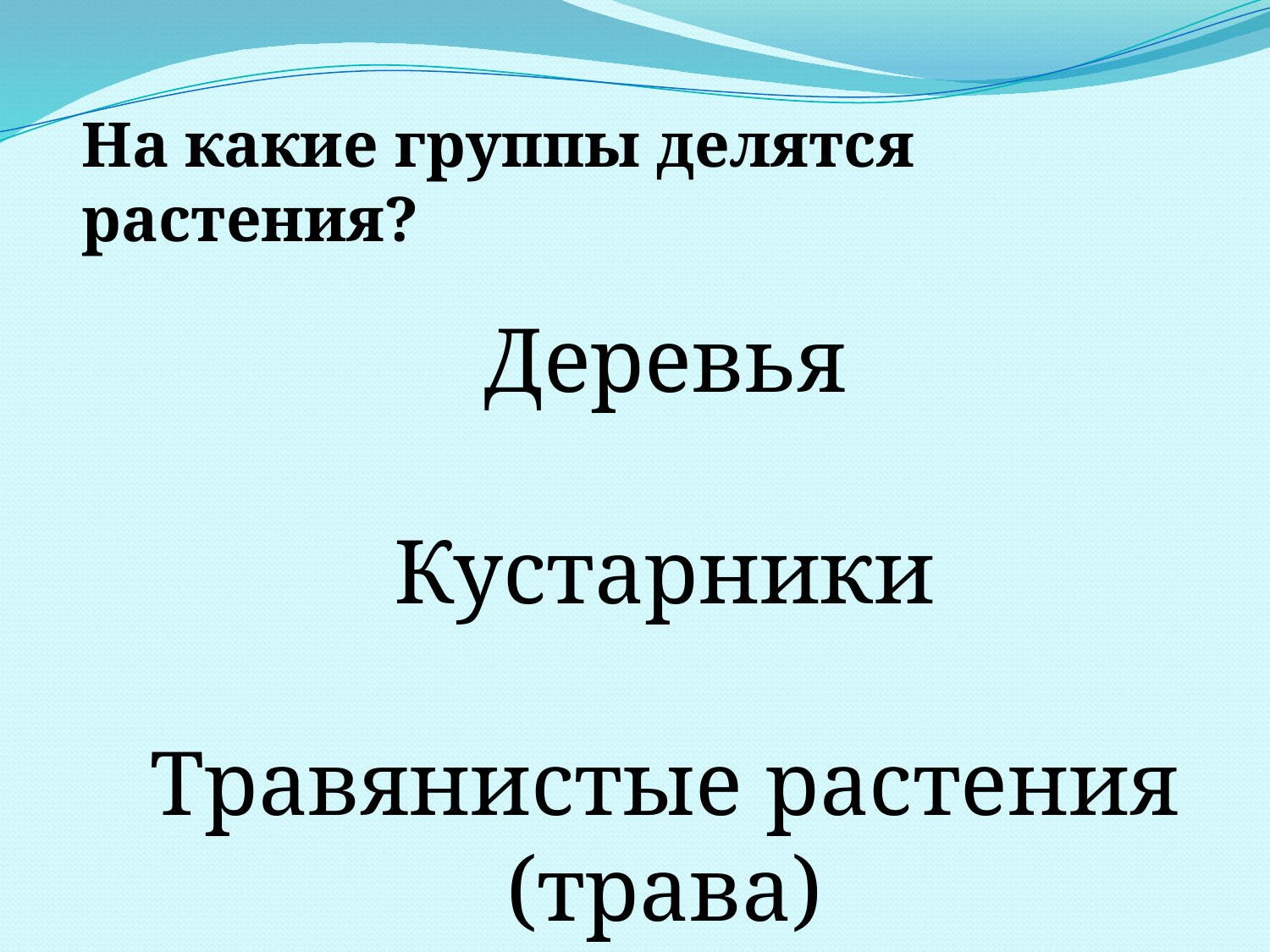

На какие группы делятся растения?
Деревья

Кустарники

Травянистые растения (трава)